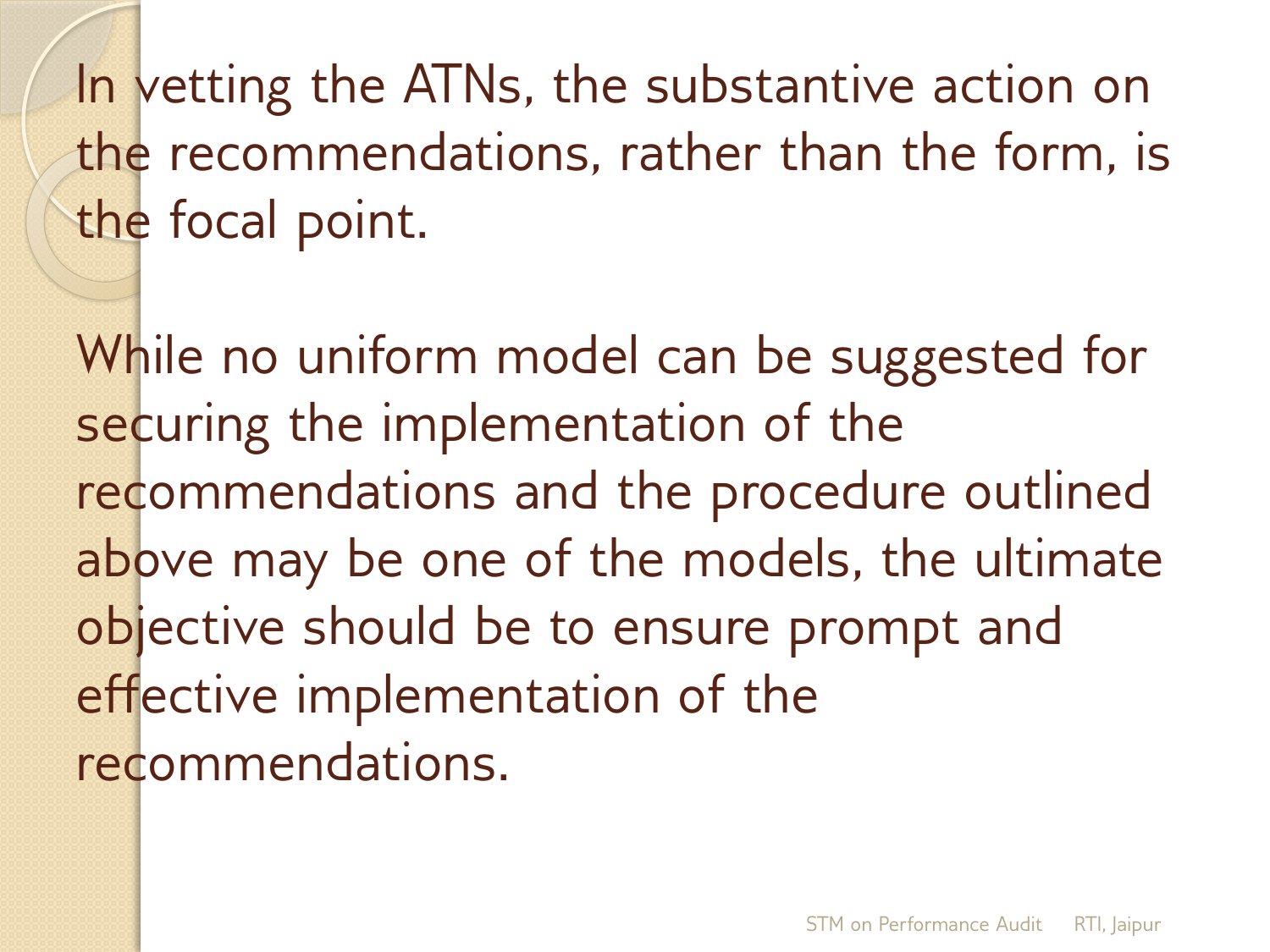

# In vetting the ATNs, the substantive action on the recommendations, rather than the form, is the focal point. While no uniform model can be suggested for securing the implementation of the recommendations and the procedure outlined above may be one of the models, the ultimate objective should be to ensure prompt and effective implementation of the recommendations.
STM on Performance Audit     RTI, Jaipur